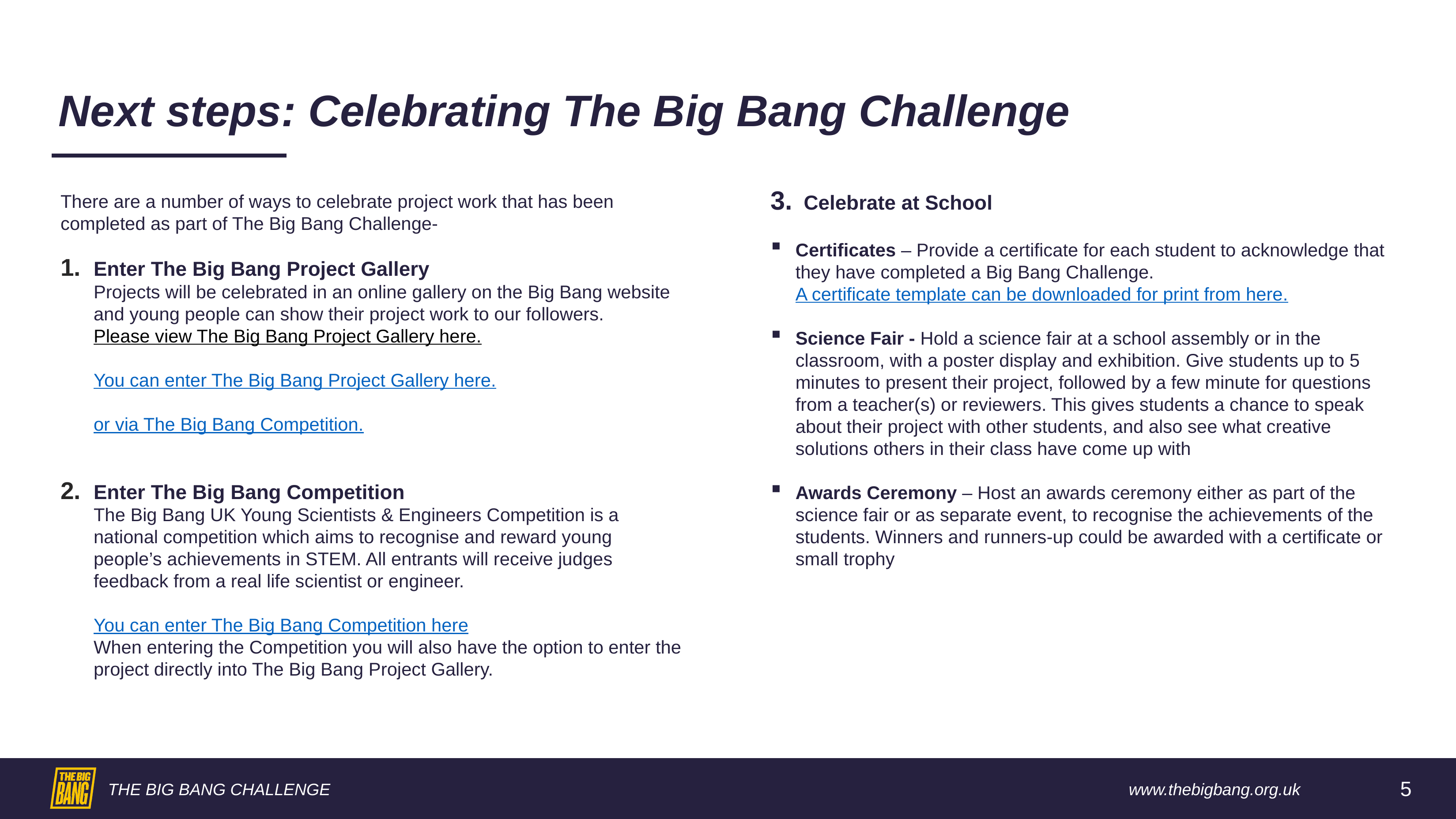

Next steps: Celebrating The Big Bang Challenge
There are a number of ways to celebrate project work that has been completed as part of The Big Bang Challenge-

Enter The Big Bang Project Gallery
Projects will be celebrated in an online gallery on the Big Bang website and young people can show their project work to our followers.
Please view The Big Bang Project Gallery here.
You can enter The Big Bang Project Gallery here.
or via The Big Bang Competition.

Enter The Big Bang Competition
The Big Bang UK Young Scientists & Engineers Competition is a national competition which aims to recognise and reward young people’s achievements in STEM. All entrants will receive judges feedback from a real life scientist or engineer.
You can enter The Big Bang Competition here
When entering the Competition you will also have the option to enter the project directly into The Big Bang Project Gallery.
Celebrate at School
Certificates – Provide a certificate for each student to acknowledge that they have completed a Big Bang Challenge. A certificate template can be downloaded for print from here.
Science Fair - Hold a science fair at a school assembly or in the classroom, with a poster display and exhibition. Give students up to 5 minutes to present their project, followed by a few minute for questions from a teacher(s) or reviewers. This gives students a chance to speak about their project with other students, and also see what creative solutions others in their class have come up with
Awards Ceremony – Host an awards ceremony either as part of the science fair or as separate event, to recognise the achievements of the students. Winners and runners-up could be awarded with a certificate or small trophy